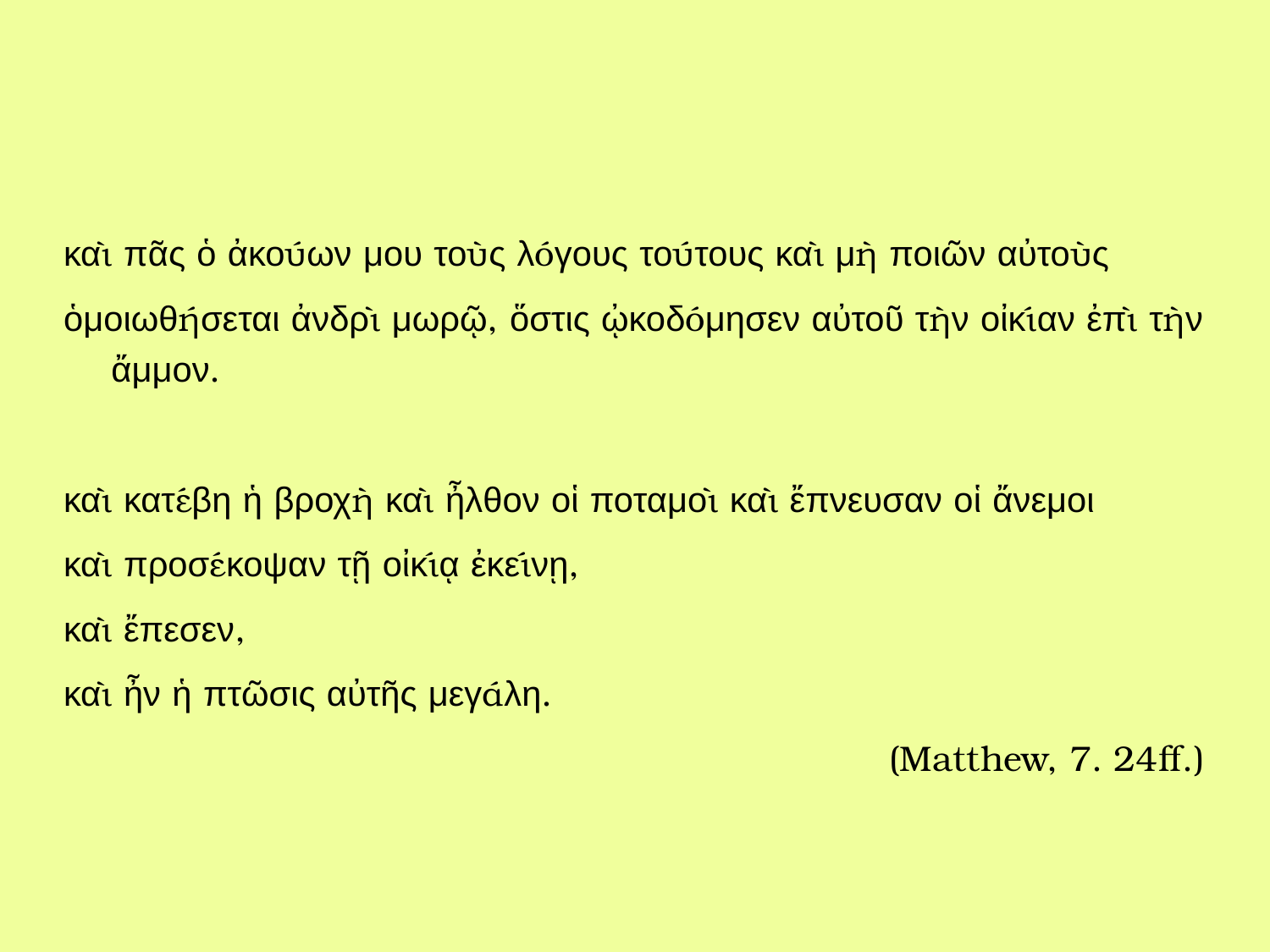

#
καὶ πᾶς ὁ ἀκούων μου τοὺς λόγους τούτους καὶ μὴ ποιῶν αὐτοὺς
ὁμοιωθήσεται ἀνδρὶ μωρῷ, ὅστις ᾠκοδόμησεν αὐτοῦ τὴν οἰκίαν ἐπὶ τὴν ἄμμον.

καὶ κατέβη ἡ βροχὴ καὶ ἦλθον οἱ ποταμοὶ καὶ ἔπνευσαν οἱ ἄνεμοι
καὶ προσέκοψαν τῇ οἰκίᾳ ἐκείνῃ,
καὶ ἔπεσεν,
καὶ ἦν ἡ πτῶσις αὐτῆς μεγάλη.
(Matthew, 7. 24ff.)